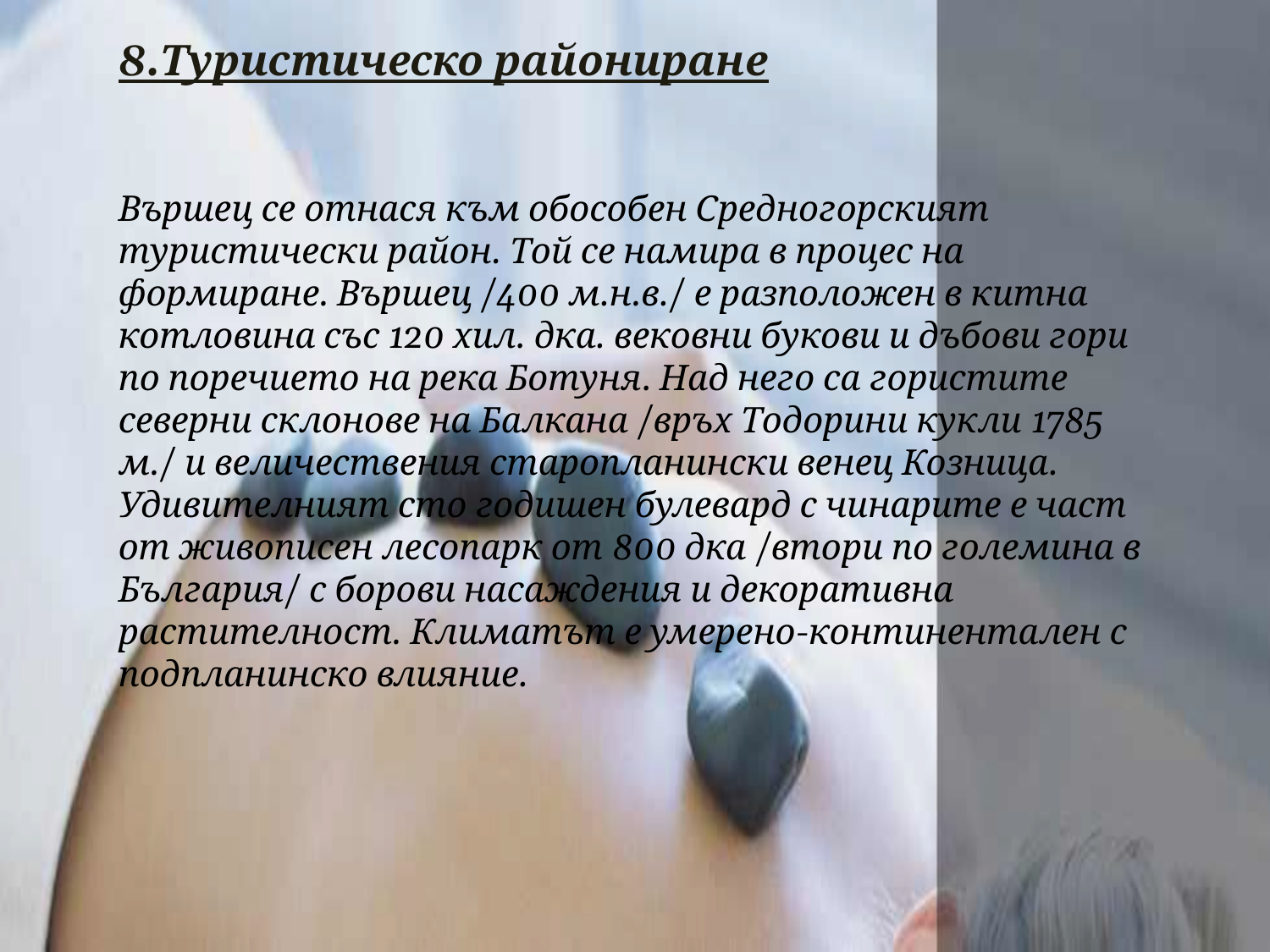

8.Туристическо райониране
Вършец се отнася към обособен Средногорският туристически район. Той се намира в процес на формиране. Вършец /400 м.н.в./ е разположен в китна котловина със 120 хил. дка. вековни букови и дъбови гори по поречието на река Ботуня. Над него са гористите северни склонове на Балкана /връх Тодорини кукли 1785 м./ и величествения старопланински венец Козница. Удивителният сто годишен булевард с чинарите е част от живописен лесопарк от 800 дка /втори по големина в България/ с борови насаждения и декоративна растителност. Климатът е умерено-континентален с подпланинско влияние.